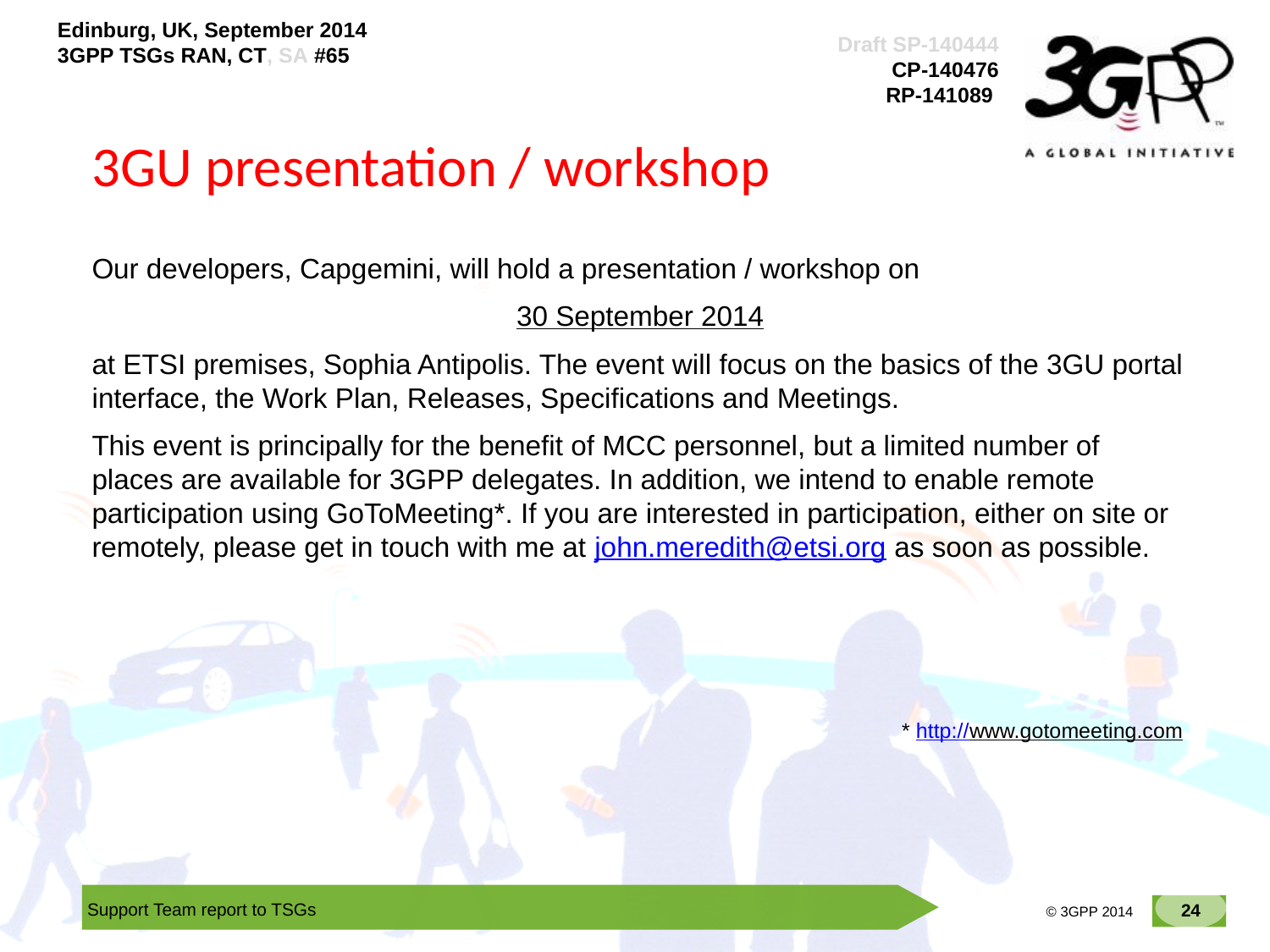

# 3GU presentation / workshop
Our developers, Capgemini, will hold a presentation / workshop on
30 September 2014
at ETSI premises, Sophia Antipolis. The event will focus on the basics of the 3GU portal interface, the Work Plan, Releases, Specifications and Meetings.
This event is principally for the benefit of MCC personnel, but a limited number of places are available for 3GPP delegates. In addition, we intend to enable remote participation using GoToMeeting*. If you are interested in participation, either on site or remotely, please get in touch with me at john.meredith@etsi.org as soon as possible.

* http://www.gotomeeting.com